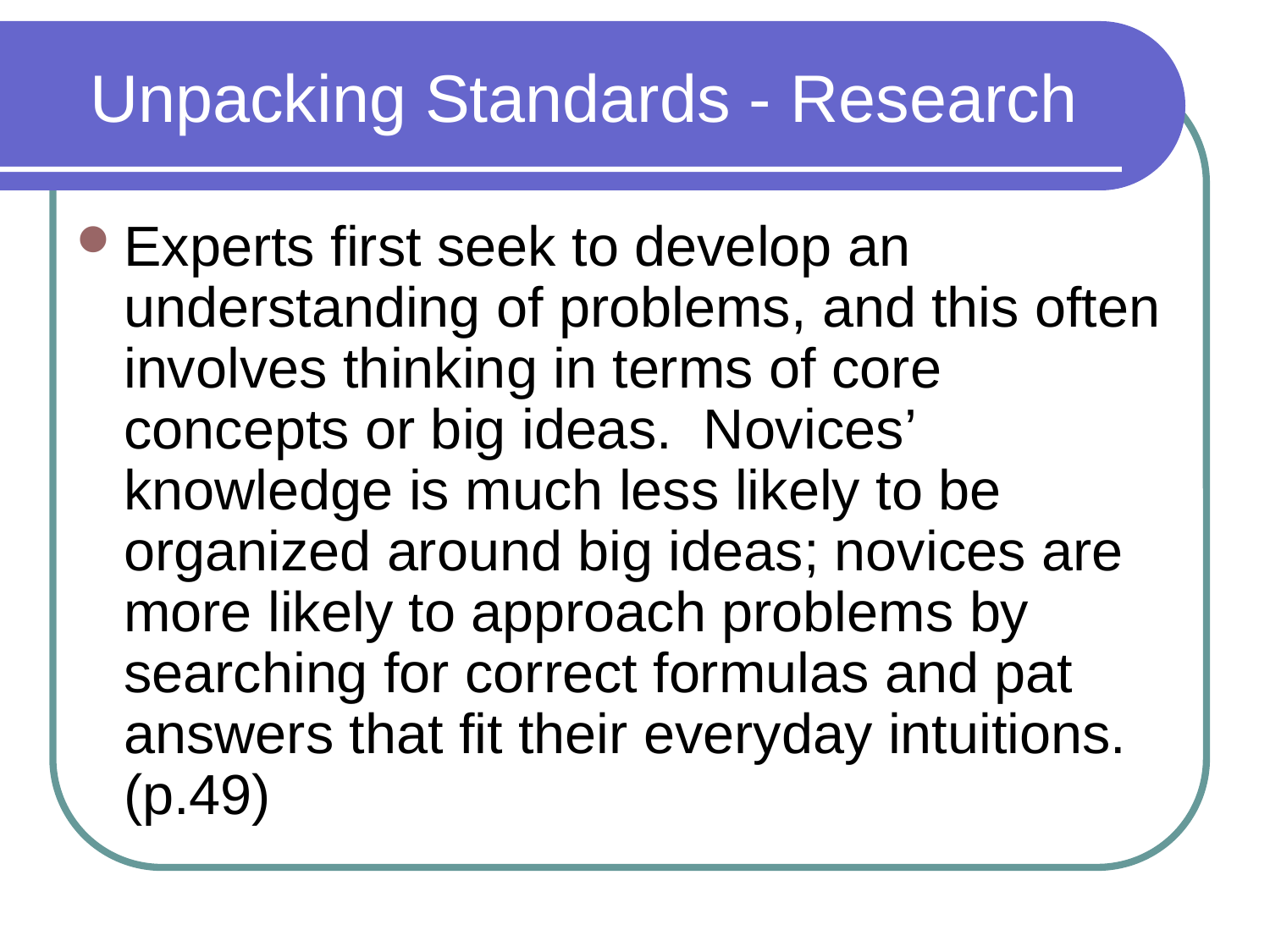

# Unpacking Standards - Research
Experts first seek to develop an understanding of problems, and this often involves thinking in terms of core concepts or big ideas.  Novices’ knowledge is much less likely to be organized around big ideas; novices are more likely to approach problems by searching for correct formulas and pat answers that fit their everyday intuitions. (p.49)